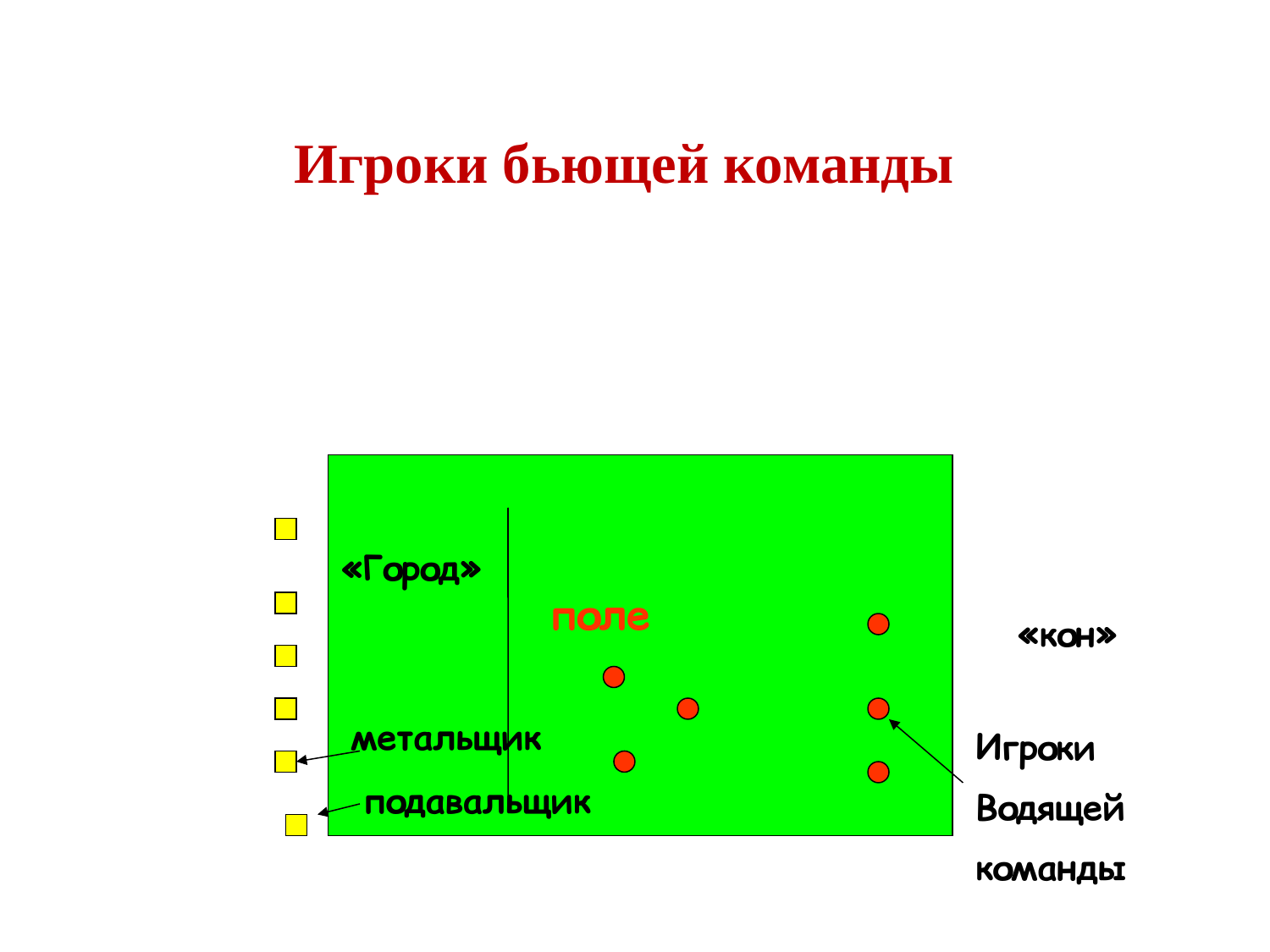

Игроки бьющей команды

«Город»

поле

«кон»

метальщик

Игроки
Водящей
команды

подавальщик